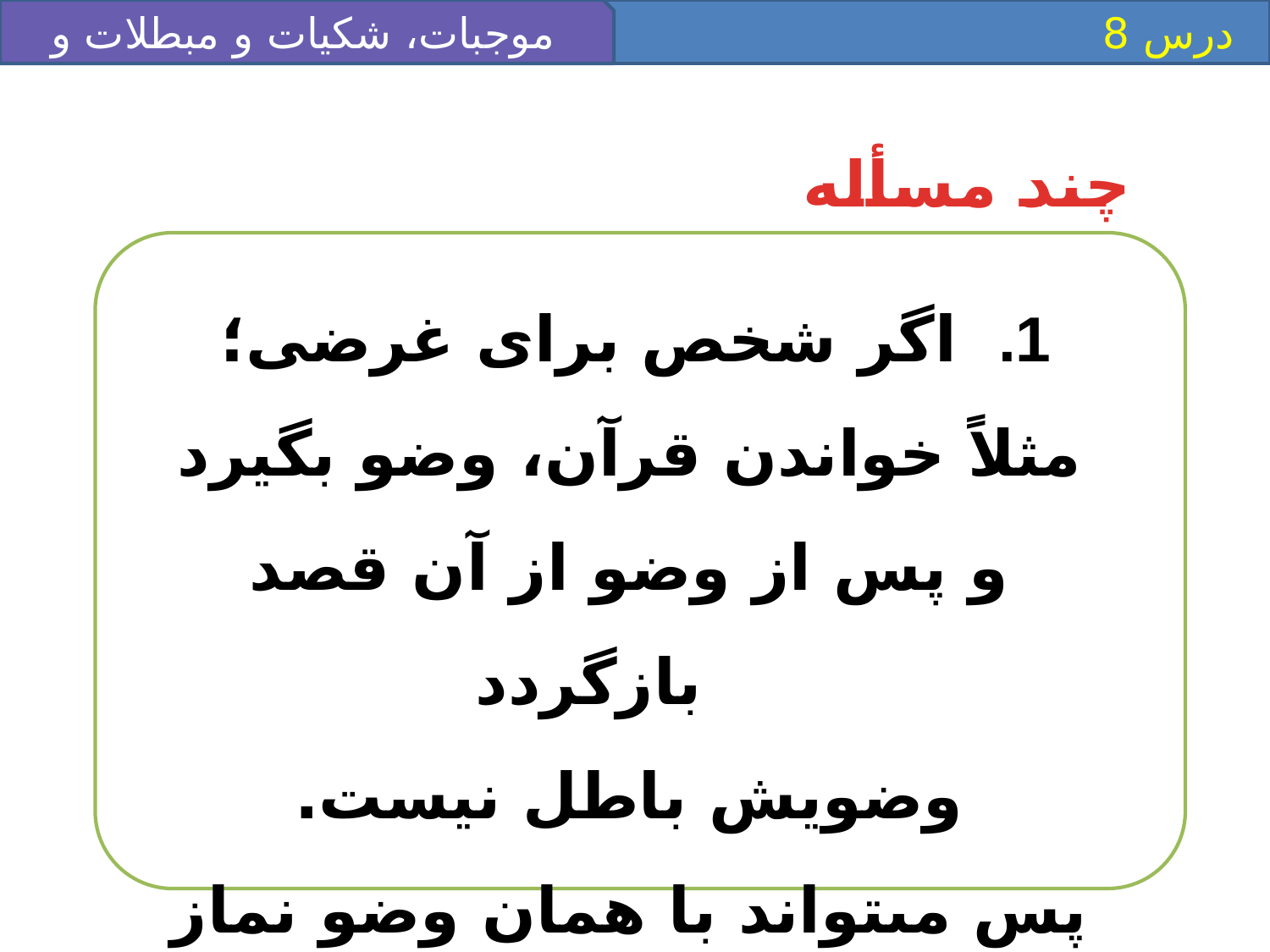

موجبات، شکيات و مبطلات و ضو
 درس 8
چند مسأله

اگر شخص براى غرضى؛
 مثلاً خواندن قرآن، وضو بگيرد
 و پس از وضو از آن قصد بازگردد
 وضويش باطل نيست.
 پس مى‏تواند با همان وضو نماز بخواند.